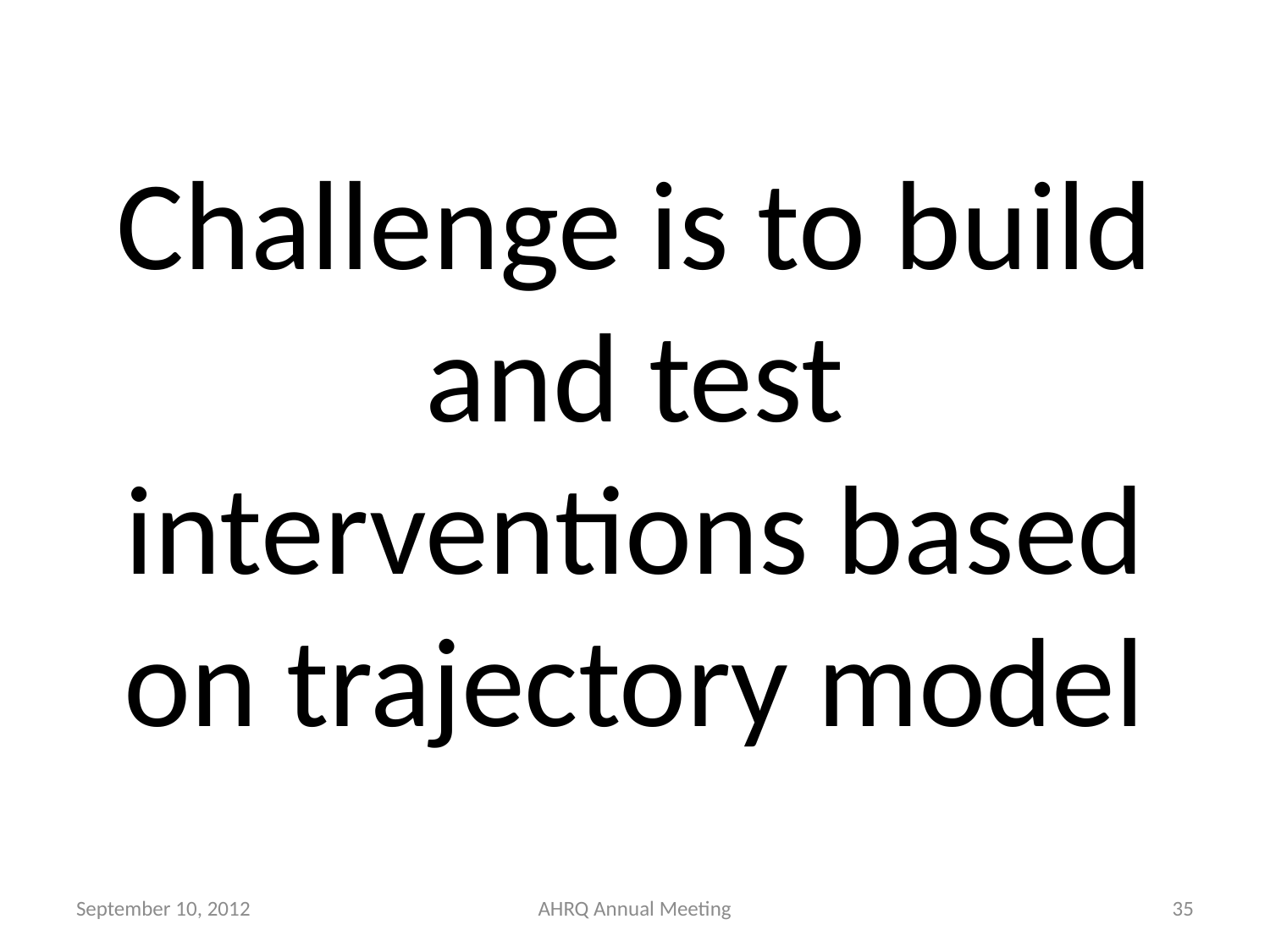

# Challenge is to build and test interventions based on trajectory model
September 10, 2012
AHRQ Annual Meeting
35